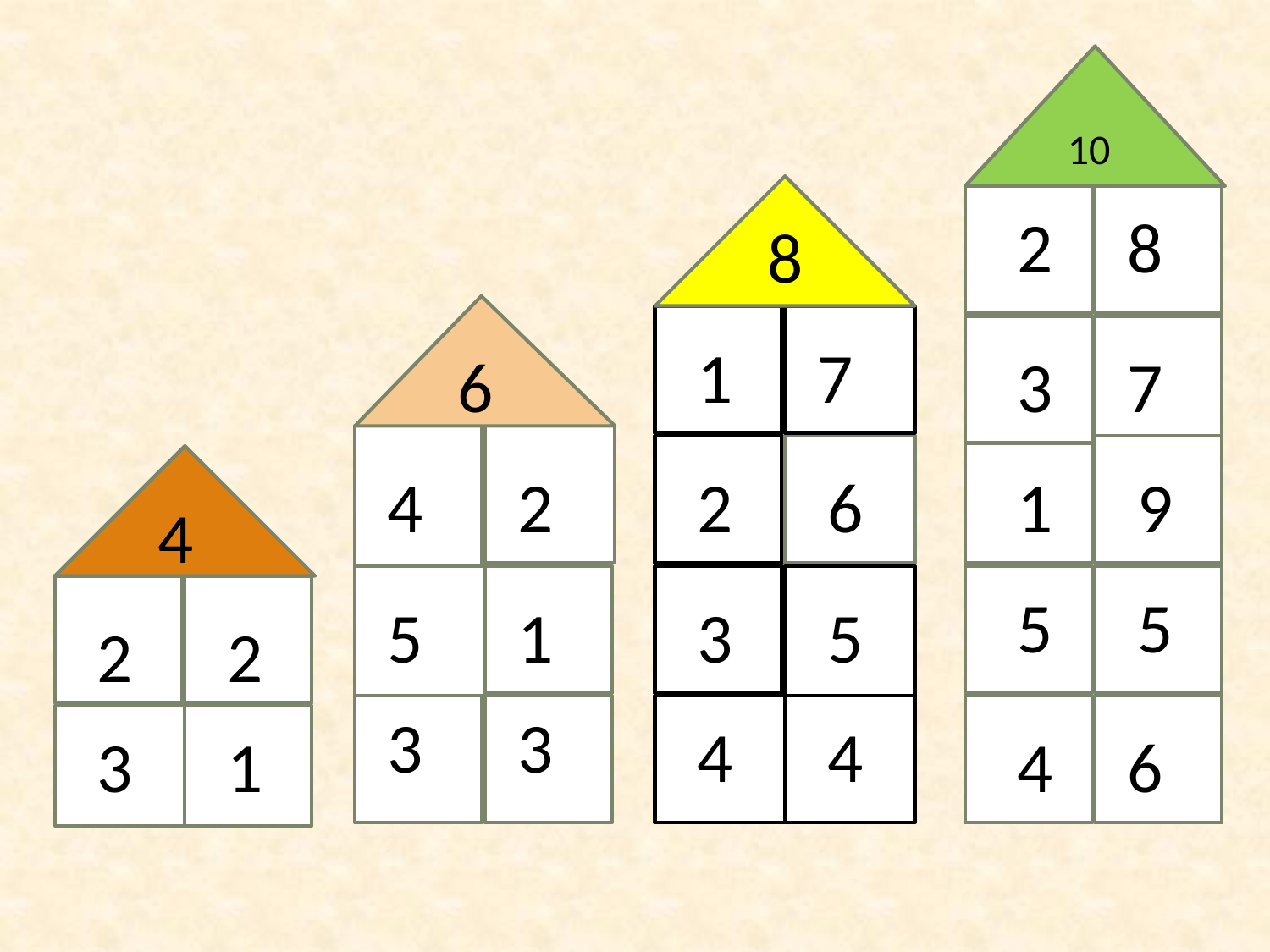

10

2
8
8

1
7
6
3
7

4
2
2
6
1
9
4

5
5
5
1
3
5
2
2

3

3

4
4
3
1
4
6